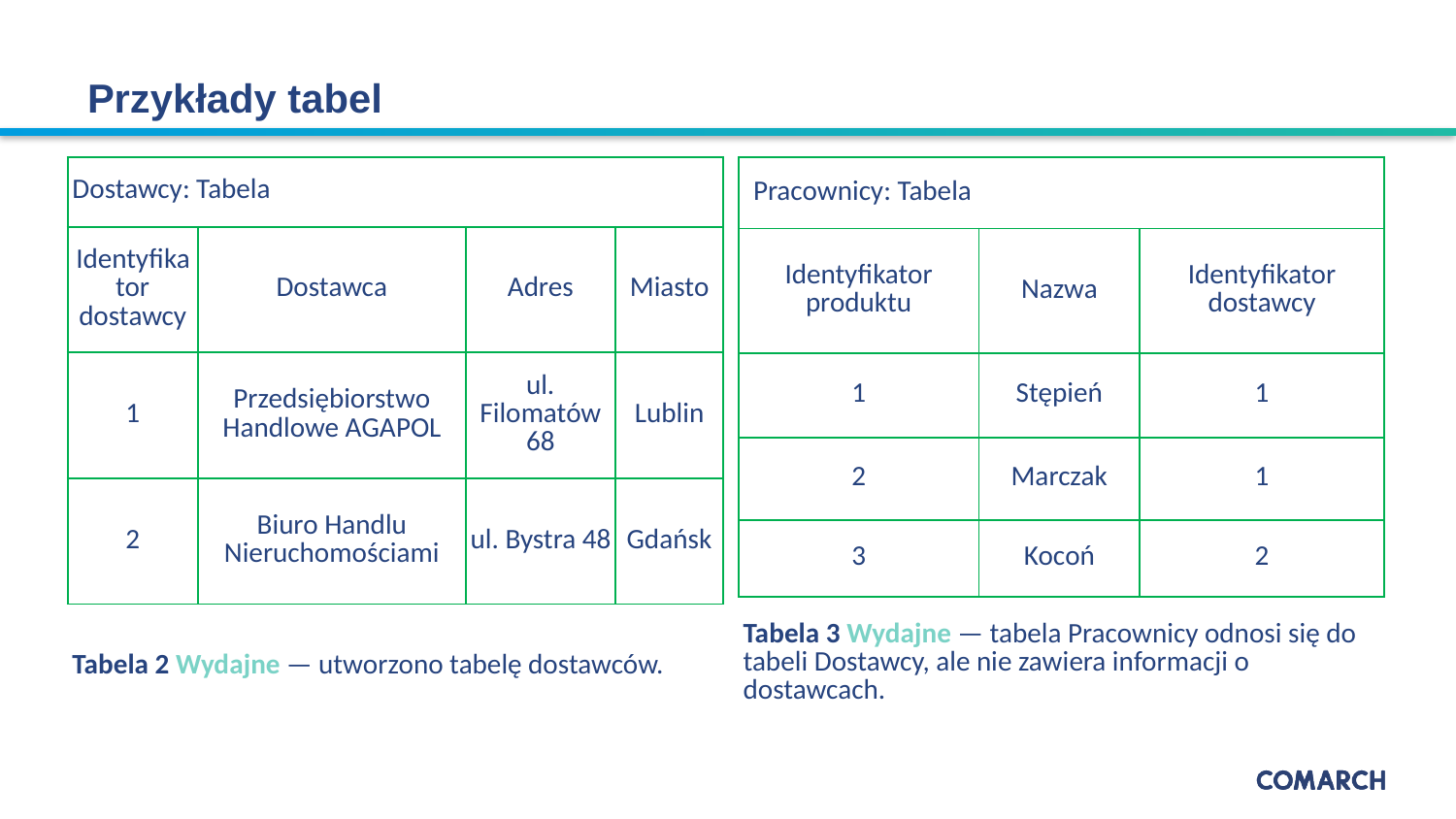

# Przykłady tabel
| Dostawcy: Tabela |  |  |  |
| --- | --- | --- | --- |
| Identyfikator dostawcy | Dostawca | Adres | Miasto |
| 1 | Przedsiębiorstwo Handlowe AGAPOL | ul. Filomatów 68 | Lublin |
| 2 | Biuro Handlu Nieruchomościami | ul. Bystra 48 | Gdańsk |
| Tabela 2 Wydajne — utworzono tabelę dostawców. |  |  |  |
| Pracownicy: Tabela |  |  |
| --- | --- | --- |
| Identyfikator produktu | Nazwa | Identyfikator dostawcy |
| 1 | Stępień | 1 |
| 2 | Marczak | 1 |
| 3 | Kocoń | 2 |
| Tabela 3 Wydajne — tabela Pracownicy odnosi się do tabeli Dostawcy, ale nie zawiera informacji o dostawcach. |  |  |